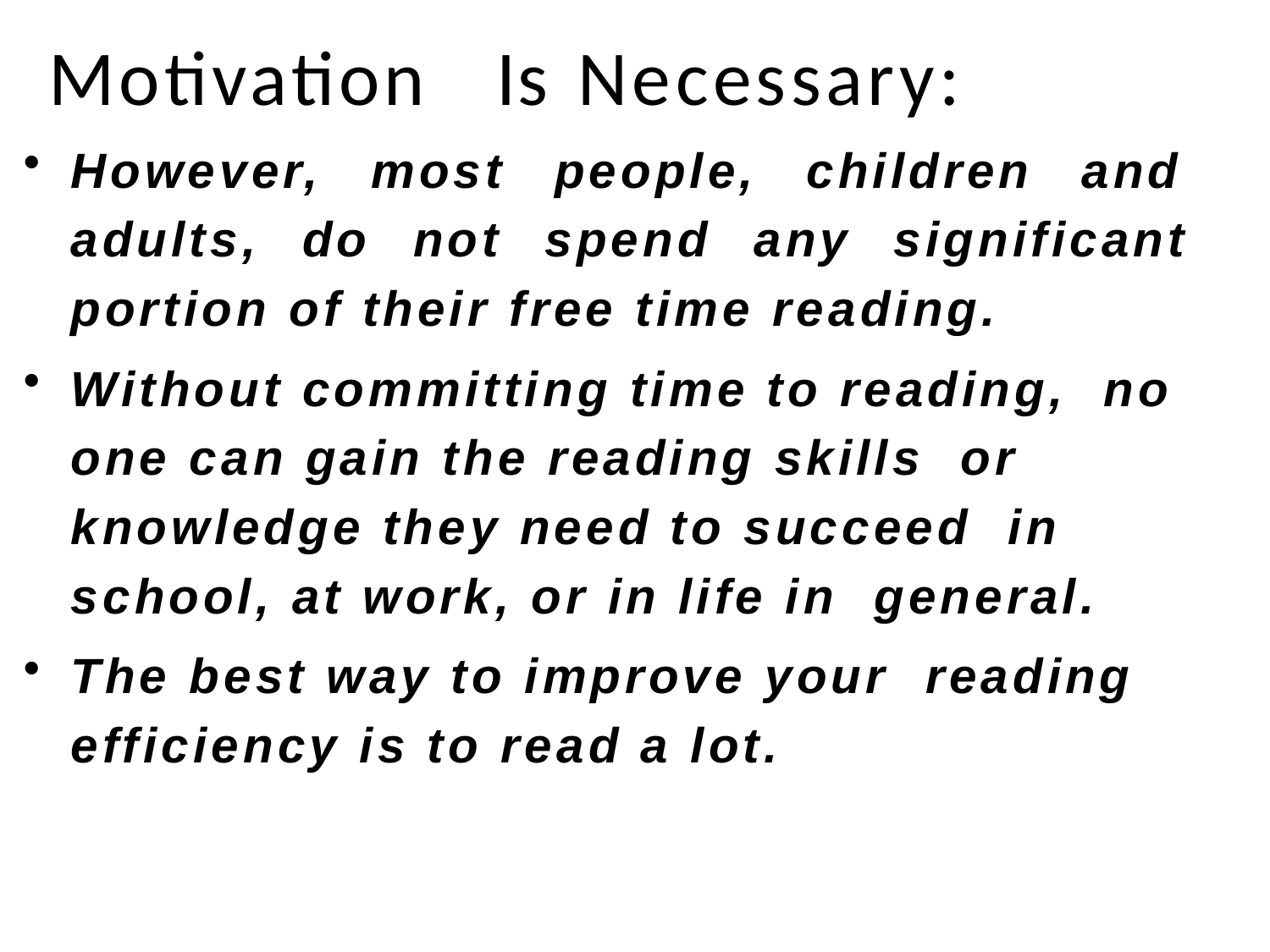

# Motivation	Is Necessary:
However, most people, children and  adults, do not spend any significant  portion of their free time reading.
Without committing time to reading,  no one can gain the reading skills  or knowledge they need to succeed  in school, at work, or in life in  general.
The best way to improve your  reading efficiency is to read a lot.